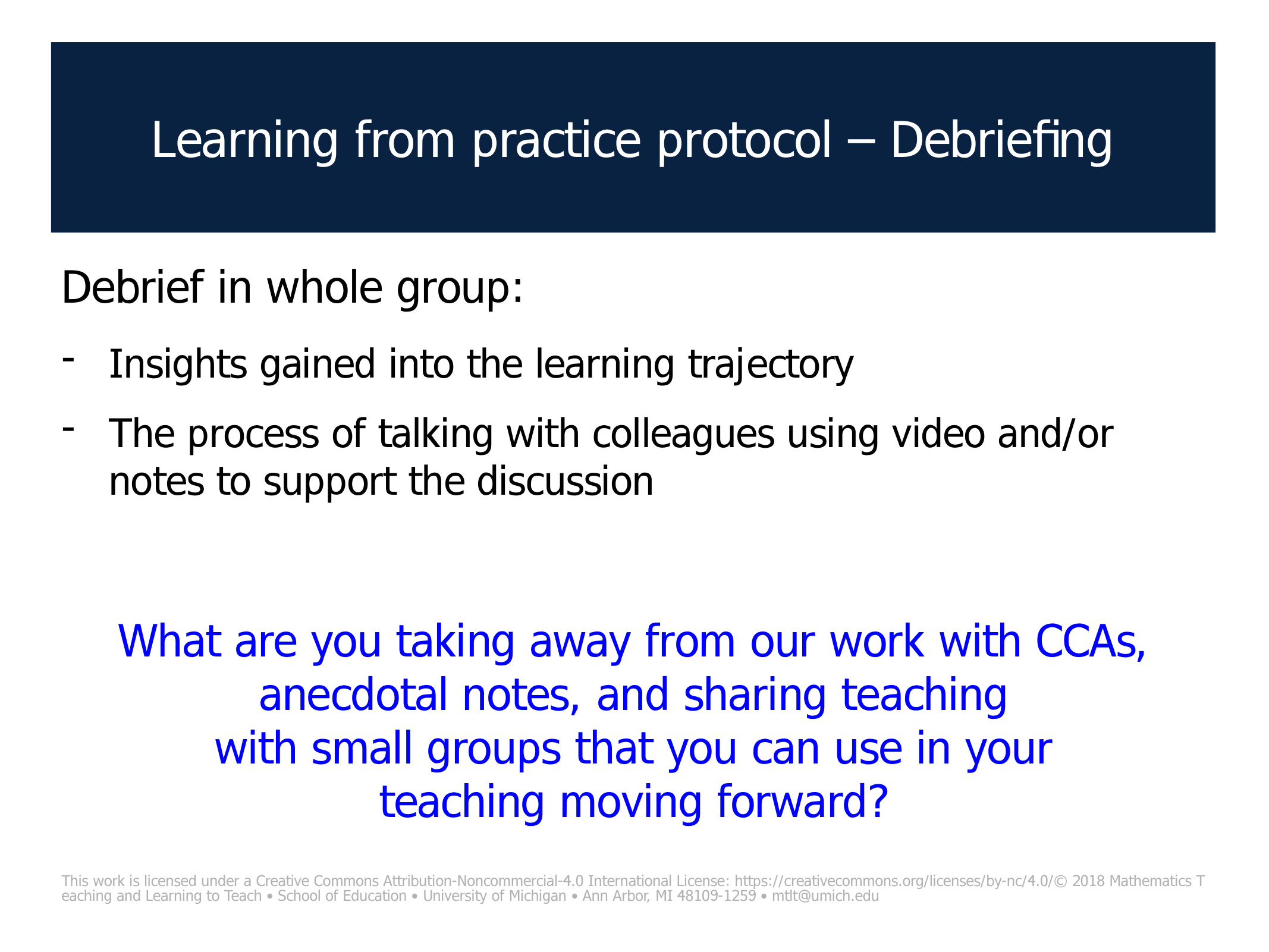

# Learning from practice protocol – Debriefing
Debrief in whole group:
Insights gained into the learning trajectory
The process of talking with colleagues using video and/or notes to support the discussion

What are you taking away from our work with CCAs, anecdotal notes, and sharing teaching
with small groups that you can use in your
teaching moving forward?
This work is licensed under a Creative Commons Attribution-Noncommercial-4.0 International License: https://creativecommons.org/licenses/by-nc/4.0/
© 2018 Mathematics Teaching and Learning to Teach • School of Education • University of Michigan • Ann Arbor, MI 48109-1259 • mtlt@umich.edu